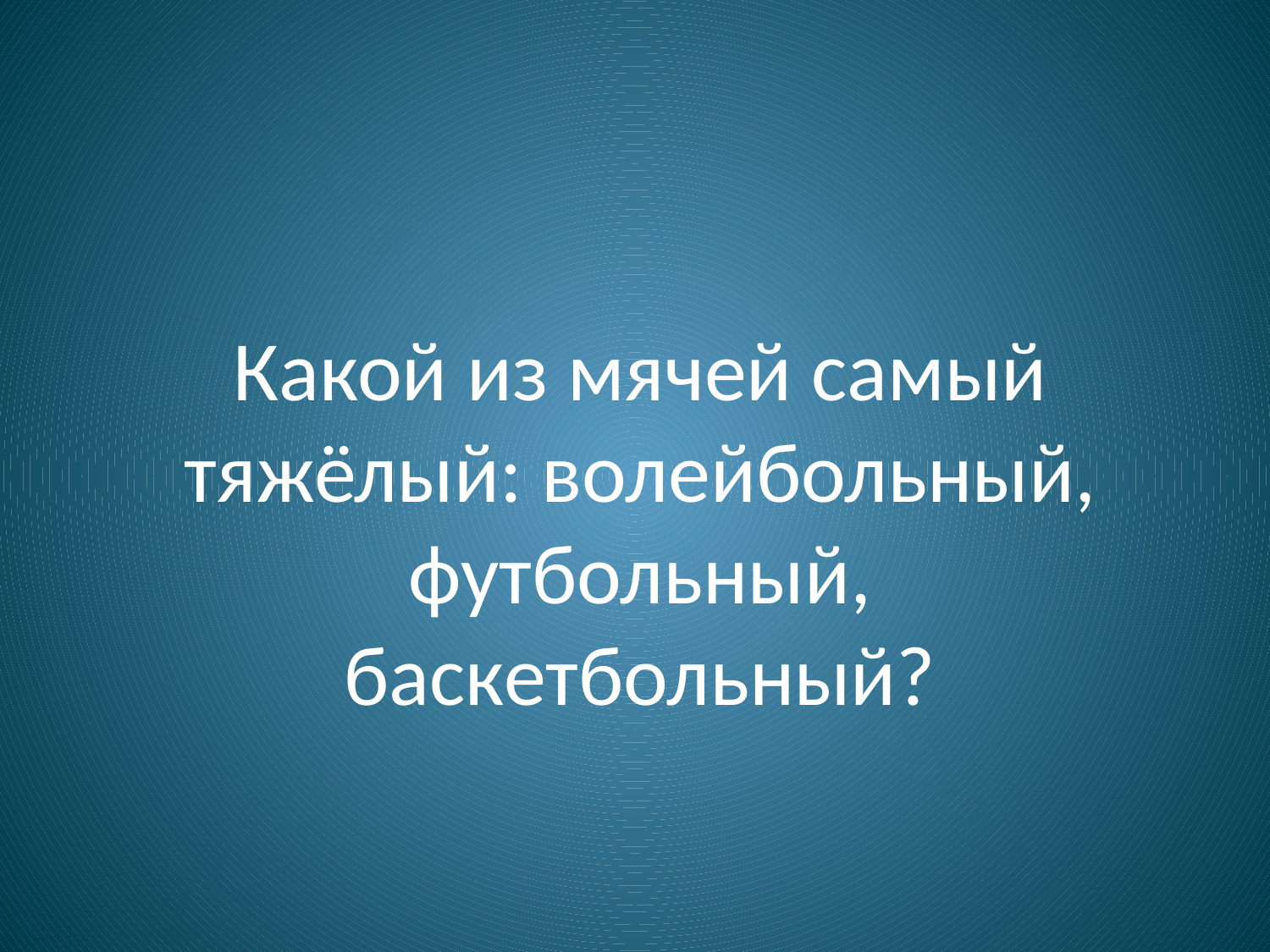

Какой из мячей самый тяжёлый: волейбольный, футбольный, баскетбольный?